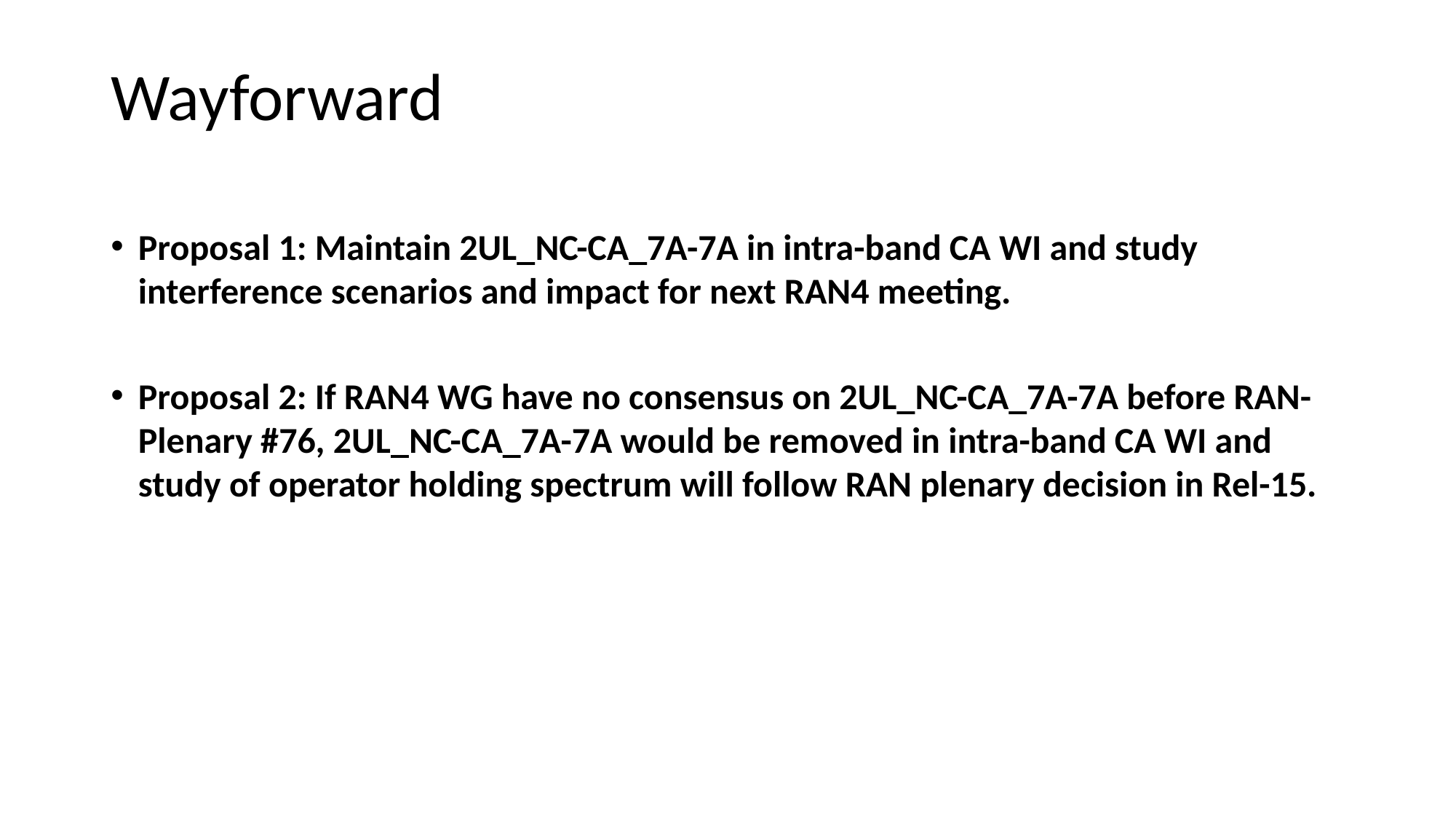

# Wayforward
Proposal 1: Maintain 2UL_NC-CA_7A-7A in intra-band CA WI and study interference scenarios and impact for next RAN4 meeting.

Proposal 2: If RAN4 WG have no consensus on 2UL_NC-CA_7A-7A before RAN-Plenary #76, 2UL_NC-CA_7A-7A would be removed in intra-band CA WI and study of operator holding spectrum will follow RAN plenary decision in Rel-15.